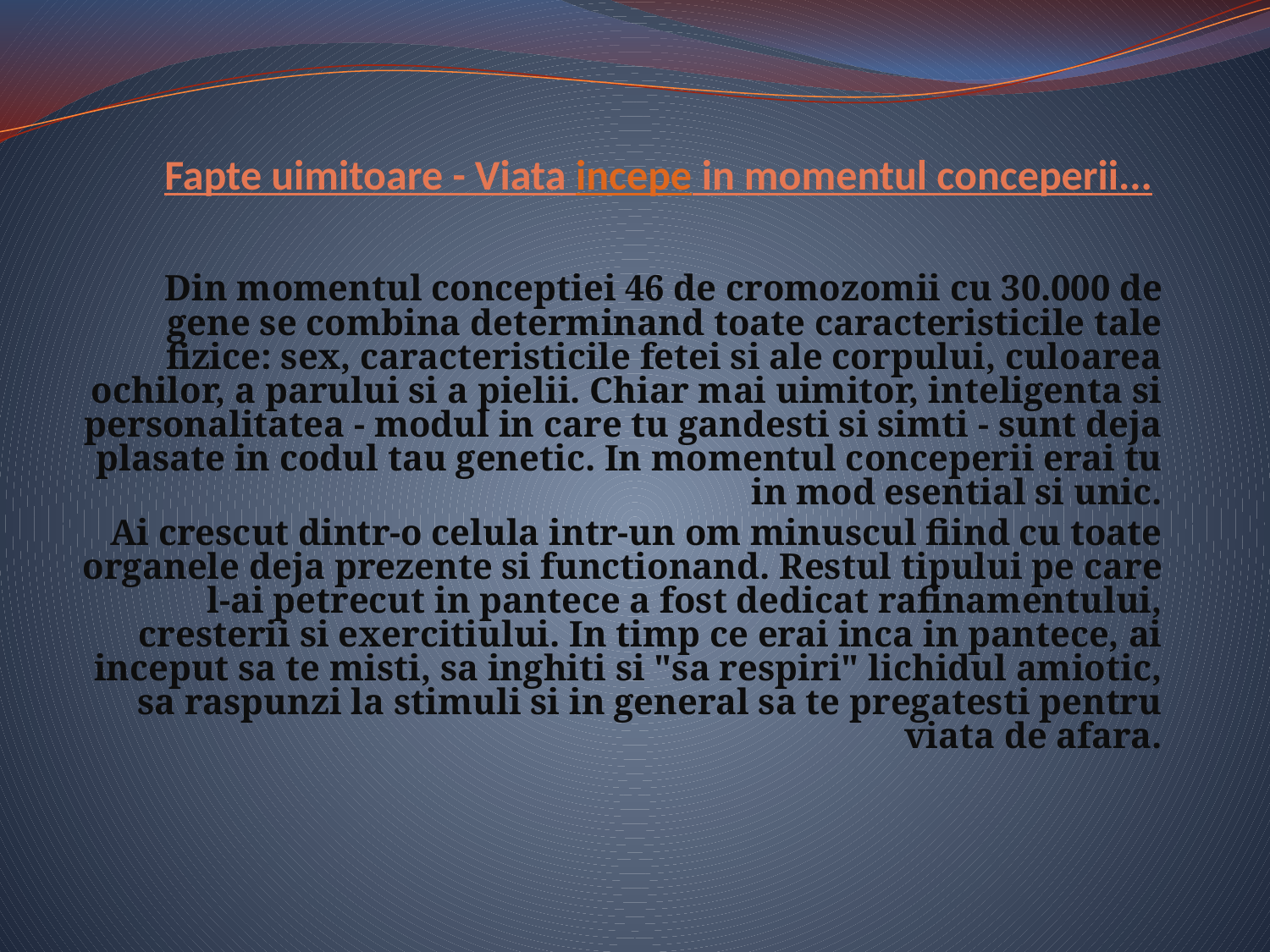

# Fapte uimitoare - Viata incepe in momentul conceperii...
Din momentul conceptiei 46 de cromozomii cu 30.000 de gene se combina determinand toate caracteristicile tale fizice: sex, caracteristicile fetei si ale corpului, culoarea ochilor, a parului si a pielii. Chiar mai uimitor, inteligenta si personalitatea - modul in care tu gandesti si simti - sunt deja plasate in codul tau genetic. In momentul conceperii erai tu in mod esential si unic.
Ai crescut dintr-o celula intr-un om minuscul fiind cu toate organele deja prezente si functionand. Restul tipului pe care l-ai petrecut in pantece a fost dedicat rafinamentului, cresterii si exercitiului. In timp ce erai inca in pantece, ai inceput sa te misti, sa inghiti si "sa respiri" lichidul amiotic, sa raspunzi la stimuli si in general sa te pregatesti pentru viata de afara.